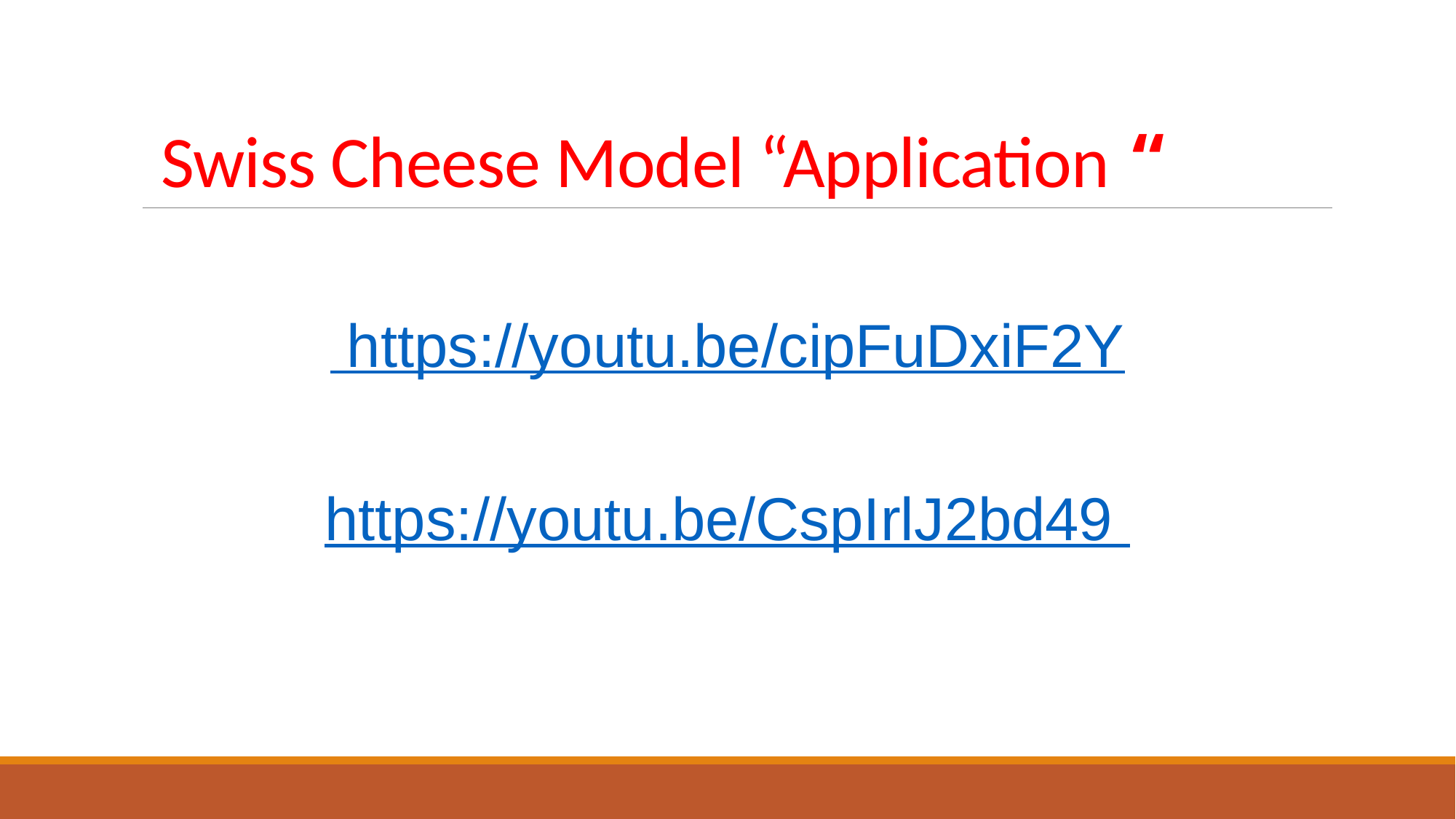

# “ Swiss Cheese Model “Application
https://youtu.be/cipFuDxiF2Y

https://youtu.be/CspIrlJ2bd49